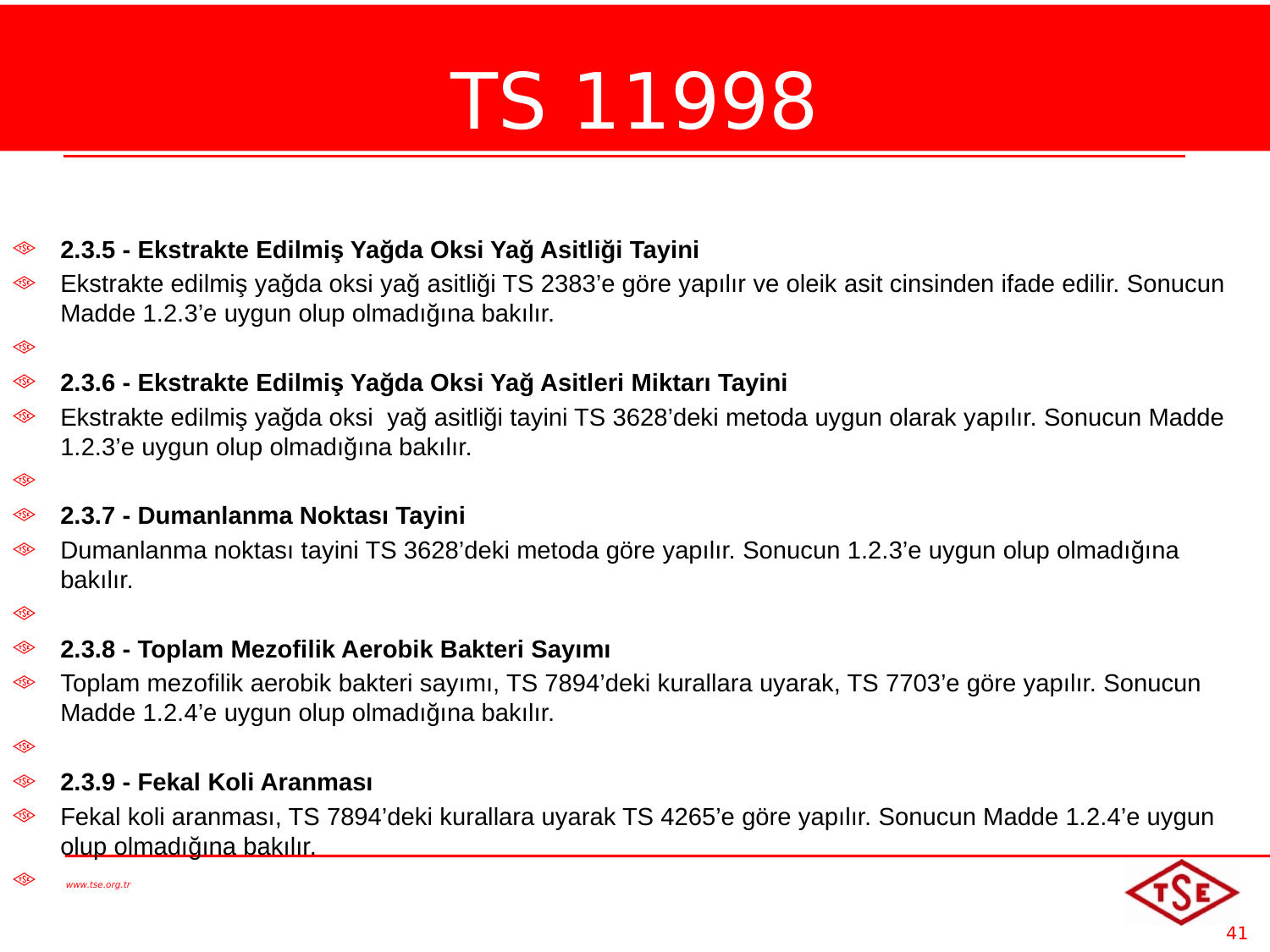

# TS 11998
2.3.5 - Ekstrakte Edilmiş Yağda Oksi Yağ Asitliği Tayini
Ekstrakte edilmiş yağda oksi yağ asitliği TS 2383’e göre yapılır ve oleik asit cinsinden ifade edilir. Sonucun Madde 1.2.3’e uygun olup olmadığına bakılır.

2.3.6 - Ekstrakte Edilmiş Yağda Oksi Yağ Asitleri Miktarı Tayini
Ekstrakte edilmiş yağda oksi  yağ asitliği tayini TS 3628’deki metoda uygun olarak yapılır. Sonucun Madde 1.2.3’e uygun olup olmadığına bakılır.

2.3.7 - Dumanlanma Noktası Tayini
Dumanlanma noktası tayini TS 3628’deki metoda göre yapılır. Sonucun 1.2.3’e uygun olup olmadığına bakılır.

2.3.8 - Toplam Mezofilik Aerobik Bakteri Sayımı
Toplam mezofilik aerobik bakteri sayımı, TS 7894’deki kurallara uyarak, TS 7703’e göre yapılır. Sonucun Madde 1.2.4’e uygun olup olmadığına bakılır.

2.3.9 - Fekal Koli Aranması
Fekal koli aranması, TS 7894’deki kurallara uyarak TS 4265’e göre yapılır. Sonucun Madde 1.2.4’e uygun olup olmadığına bakılır.

www.tse.org.tr
41